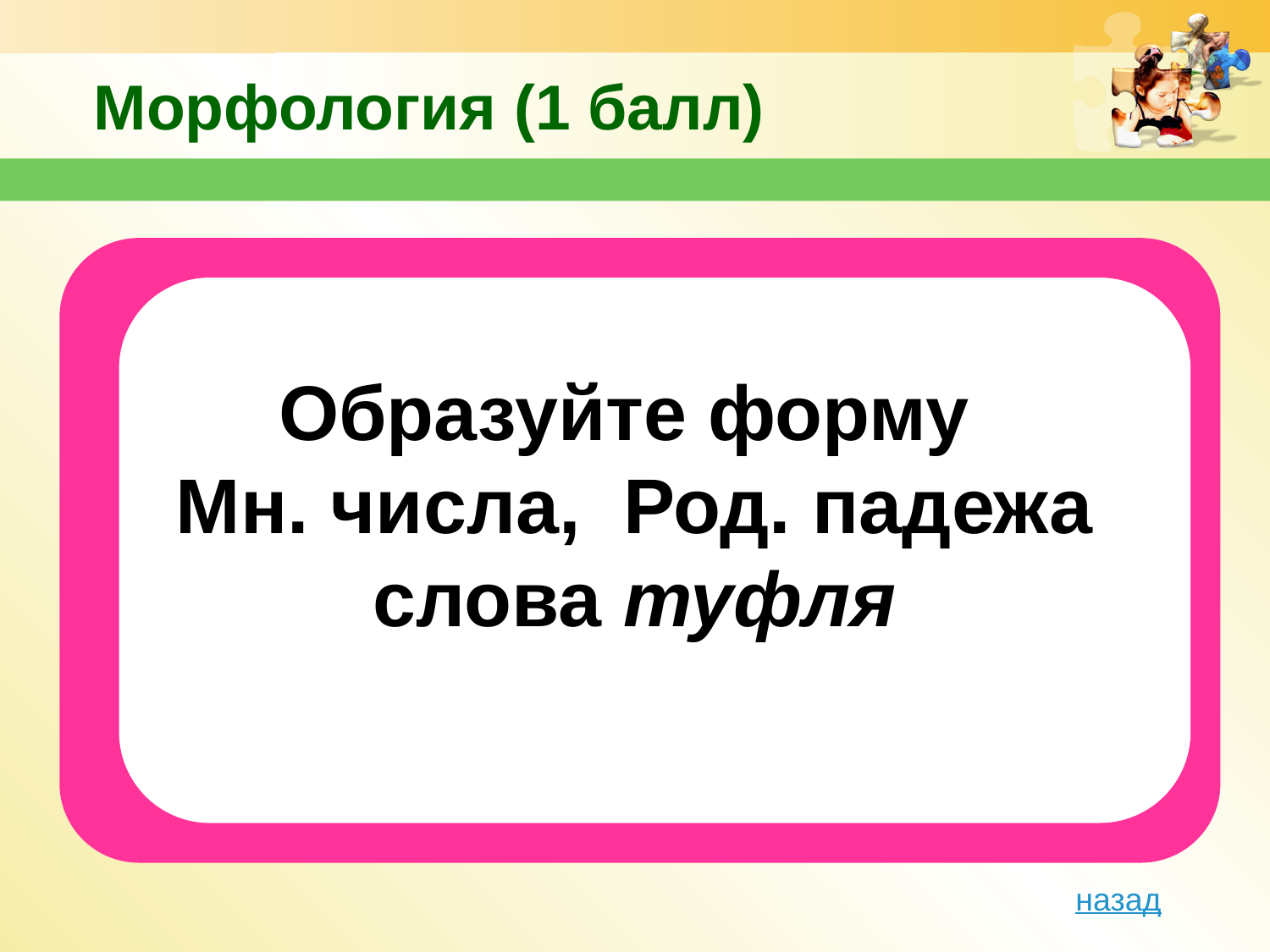

# Морфология (1 балл)

Образуйте форму
Мн. числа,  Род. падежа слова туфля
Text in here
назад